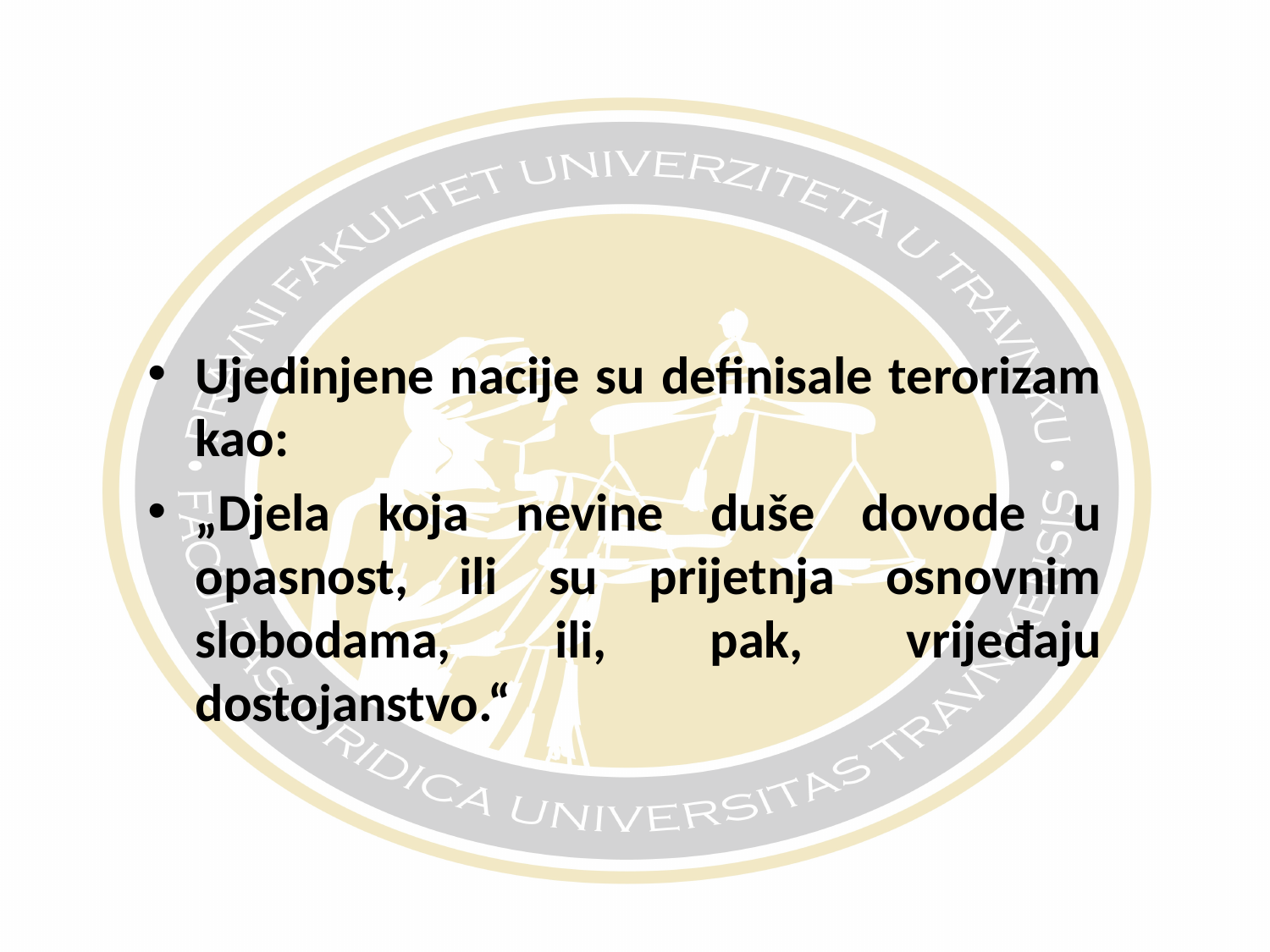

#
Ujedinjene nacije su definisale terorizam kao:
„Djela koja nevine duše dovode u opasnost, ili su prijetnja osnovnim slobodama, ili, pak, vrijeđaju dostojanstvo.“